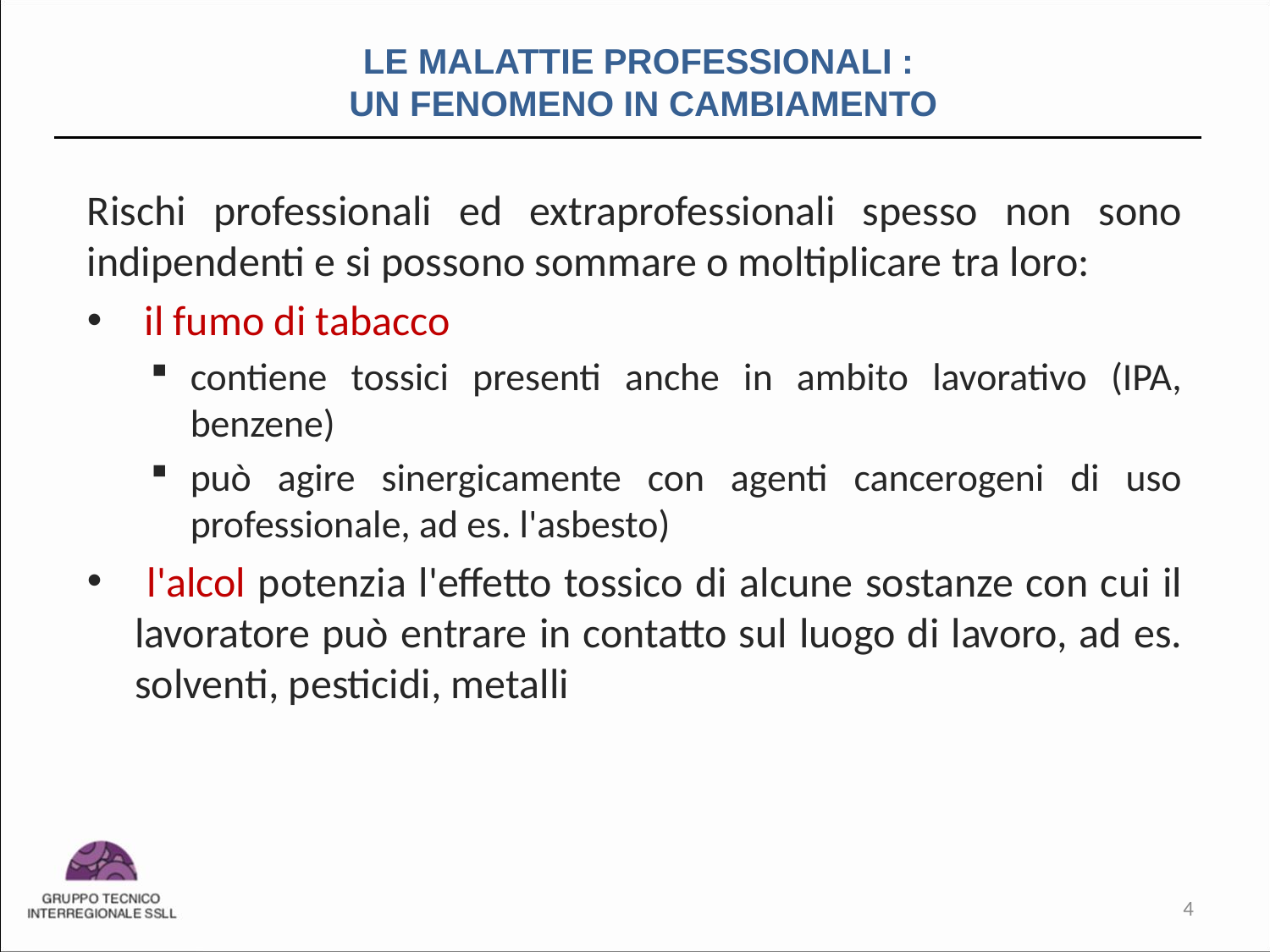

LE MALATTIE PROFESSIONALI :
UN FENOMENO IN CAMBIAMENTO
Rischi professionali ed extraprofessionali spesso non sono indipendenti e si possono sommare o moltiplicare tra loro:
 il fumo di tabacco
contiene tossici presenti anche in ambito lavorativo (IPA, benzene)
può agire sinergicamente con agenti cancerogeni di uso professionale, ad es. l'asbesto)
 l'alcol potenzia l'effetto tossico di alcune sostanze con cui il lavoratore può entrare in contatto sul luogo di lavoro, ad es. solventi, pesticidi, metalli
4